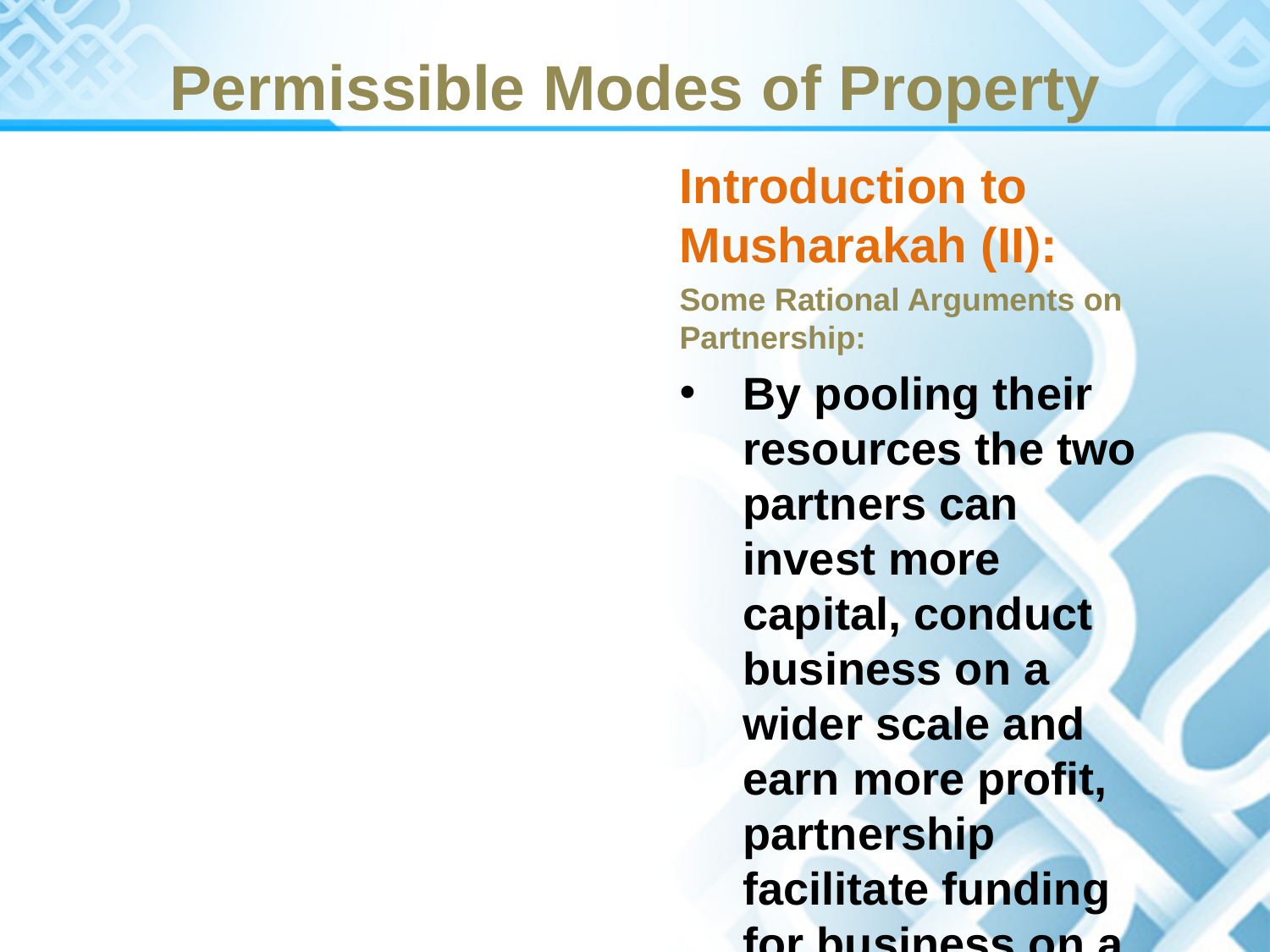

Permissible Modes of Property
Introduction to Musharakah (II):
Some Rational Arguments on  Partnership:
By pooling their resources the two partners can invest more capital, conduct business on a wider scale and earn more profit, partnership facilitate funding for business on a high scale.